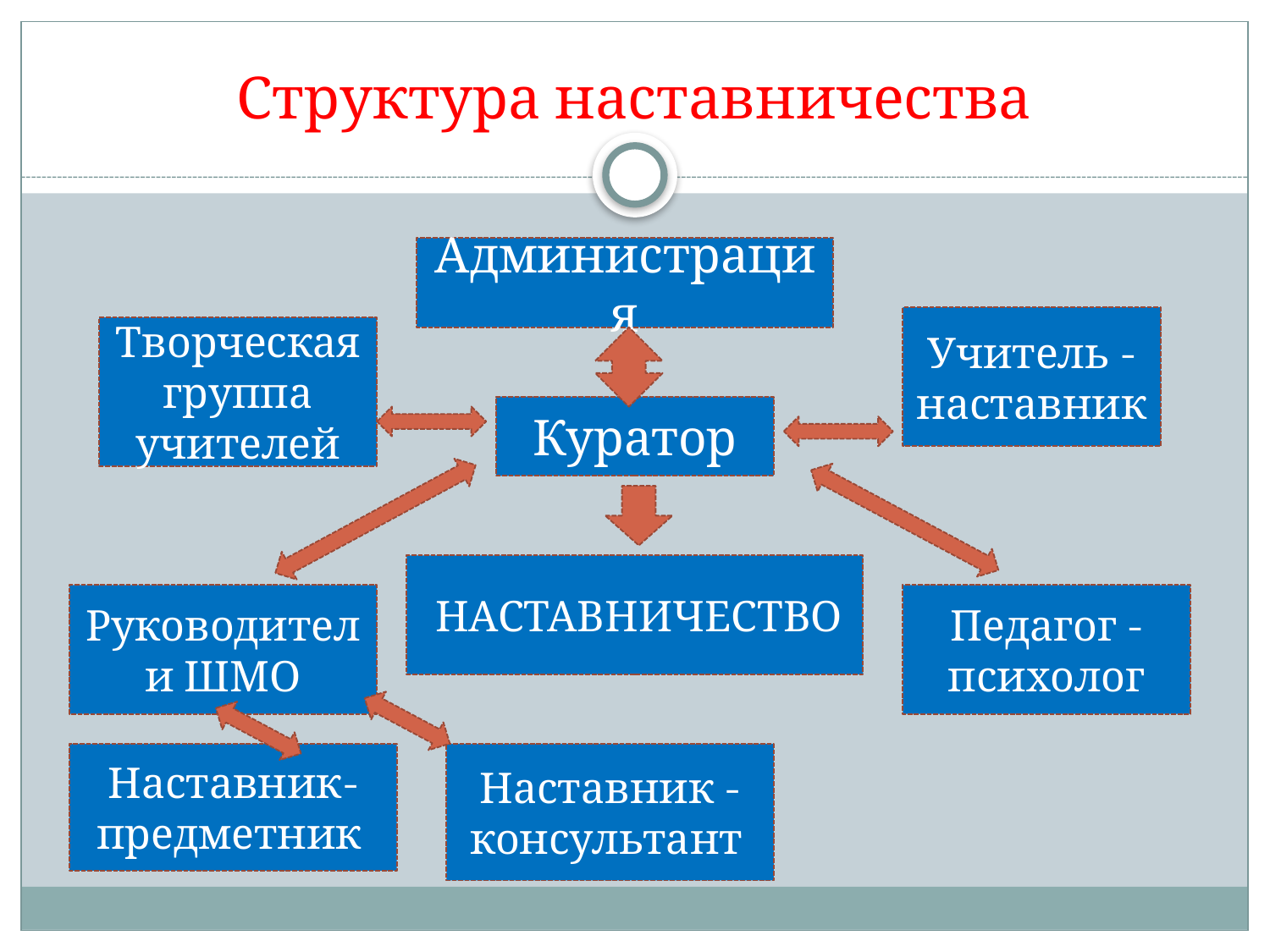

# Структура наставничества
Администрация
Учитель -наставник
Творческая группа учителей

Куратор

 НАСТАВНИЧЕСТВО
Руководители ШМО
Педагог -психолог

Наставник-предметник
Наставник - консультант